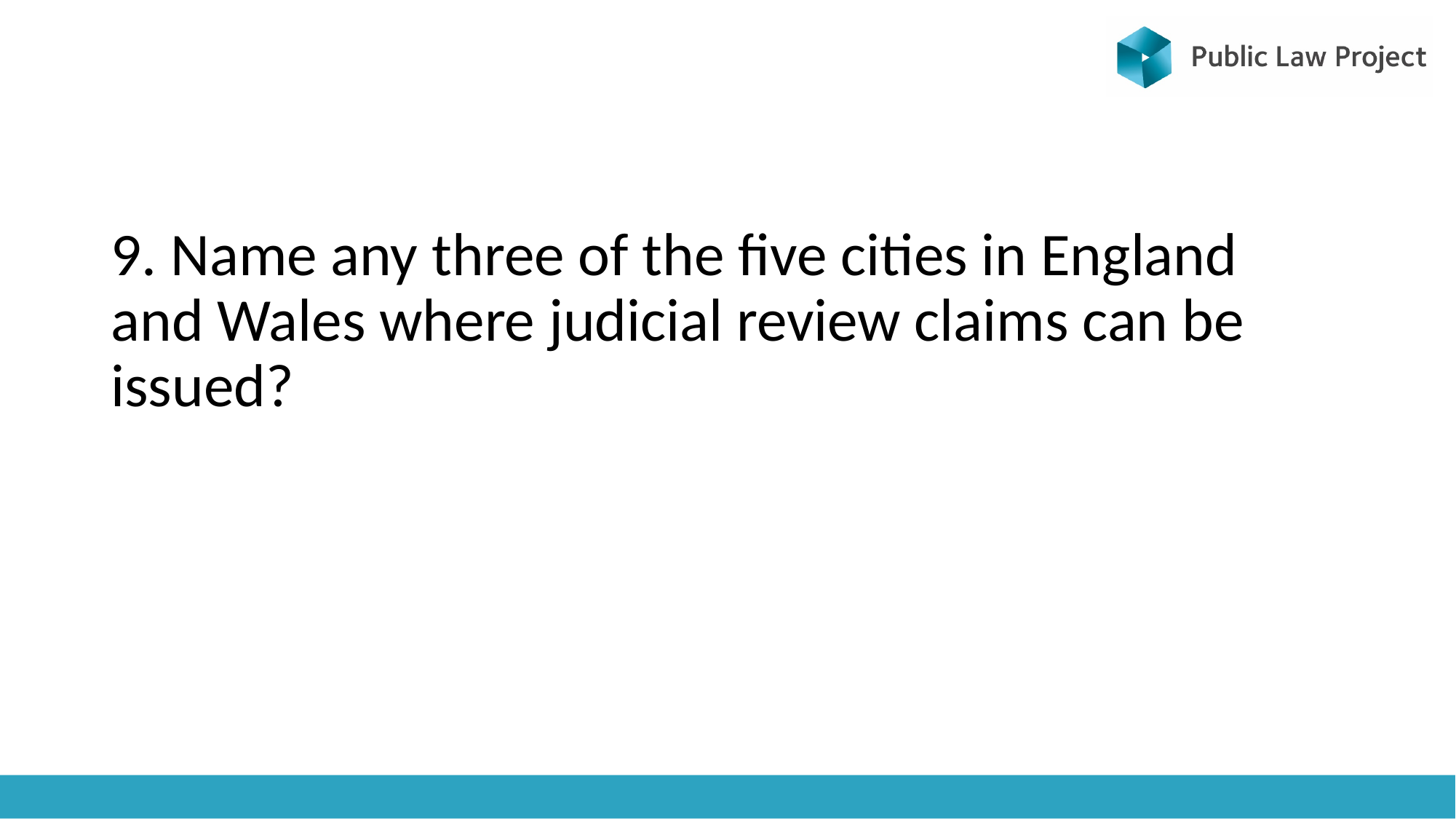

#
9. Name any three of the five cities in England and Wales where judicial review claims can be issued?